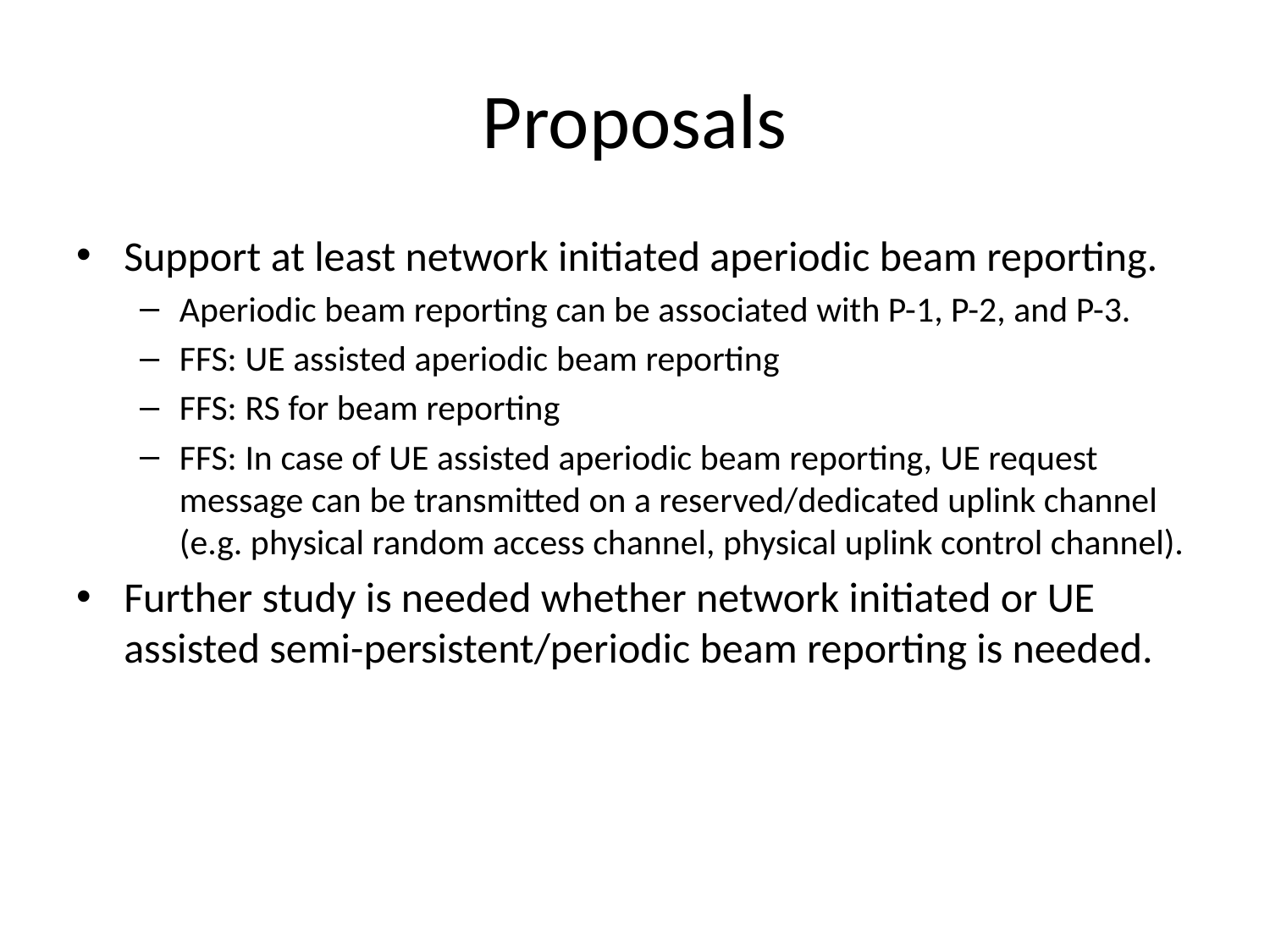

# Proposals
Support at least network initiated aperiodic beam reporting.
Aperiodic beam reporting can be associated with P-1, P-2, and P-3.
FFS: UE assisted aperiodic beam reporting
FFS: RS for beam reporting
FFS: In case of UE assisted aperiodic beam reporting, UE request message can be transmitted on a reserved/dedicated uplink channel (e.g. physical random access channel, physical uplink control channel).
Further study is needed whether network initiated or UE assisted semi-persistent/periodic beam reporting is needed.